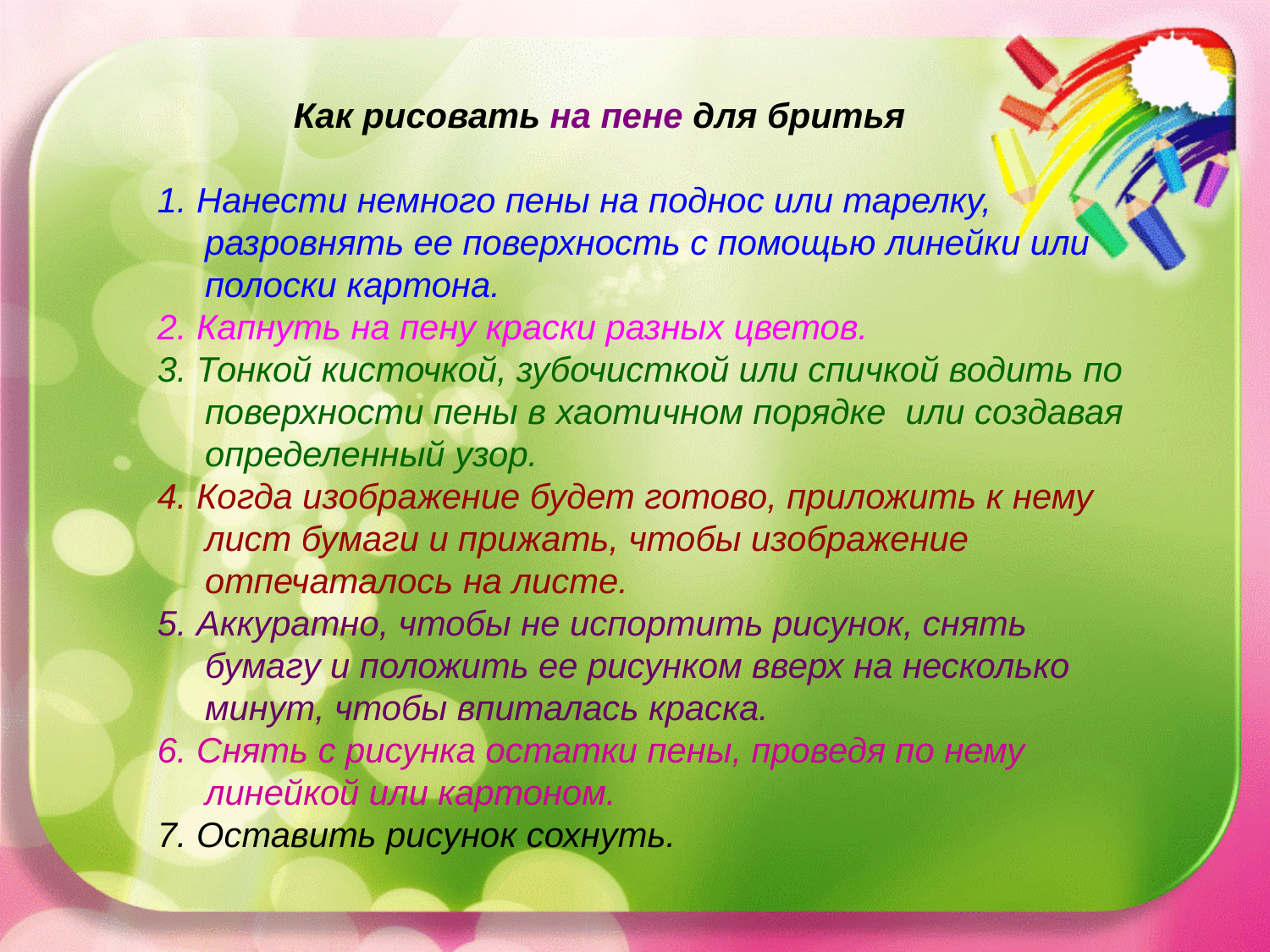

Как рисовать на пене для бритья

1. Нанести немного пены на поднос или тарелку, разровнять ее поверхность с помощью линейки или полоски картона.
2. Капнуть на пену краски разных цветов.
3. Тонкой кисточкой, зубочисткой или спичкой водить по поверхности пены в хаотичном порядке  или создавая определенный узор.
4. Когда изображение будет готово, приложить к нему лист бумаги и прижать, чтобы изображение отпечаталось на листе.
5. Аккуратно, чтобы не испортить рисунок, снять бумагу и положить ее рисунком вверх на несколько минут, чтобы впиталась краска.
6. Снять с рисунка остатки пены, проведя по нему линейкой или картоном.
7. Оставить рисунок сохнуть.